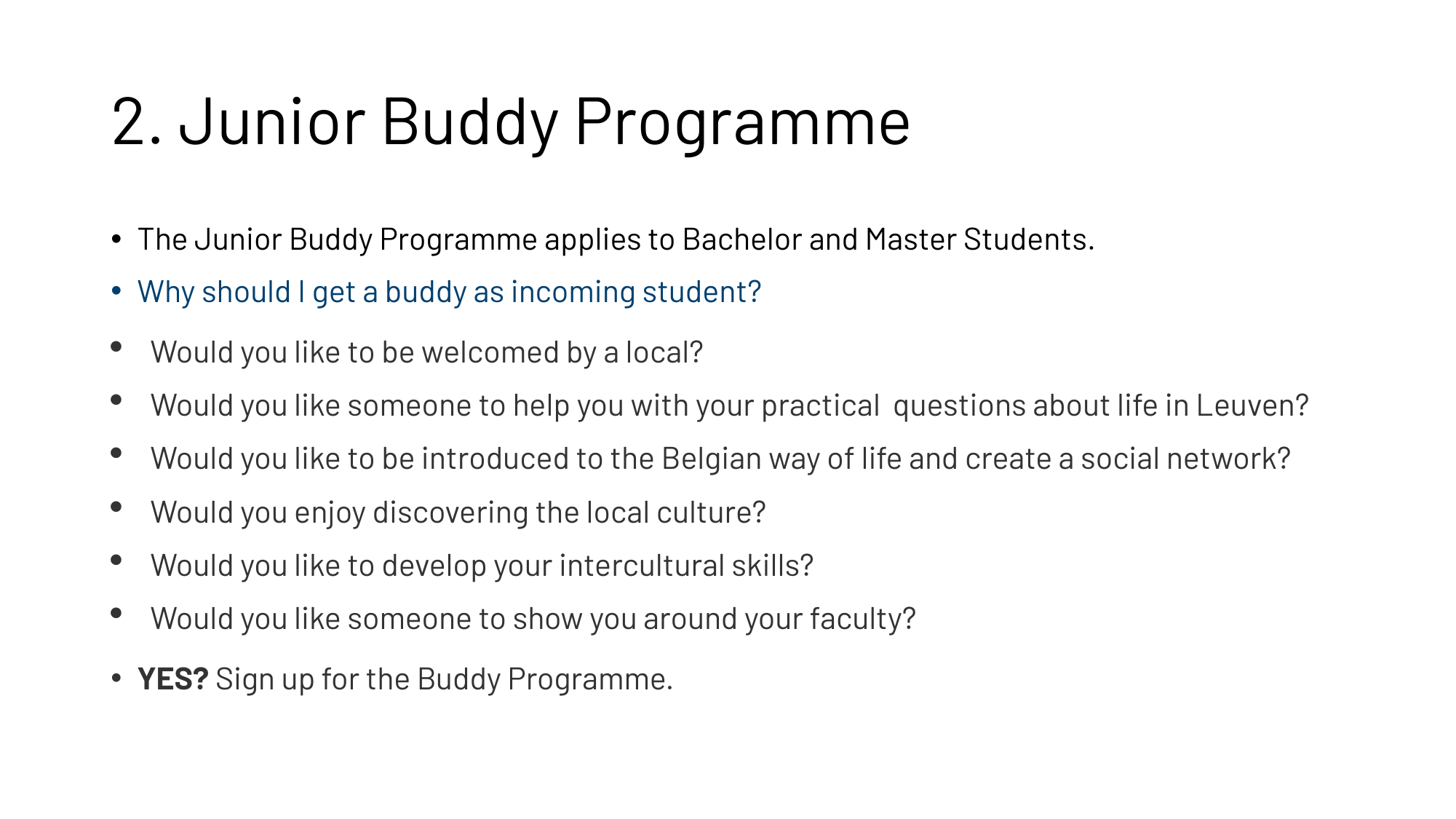

# 2. Junior Buddy Programme
The Junior Buddy Programme applies to Bachelor and Master Students.
Why should I get a buddy as incoming student?
Would you like to be welcomed by a local?
Would you like someone to help you with your practical  questions about life in Leuven?
Would you like to be introduced to the Belgian way of life and create a social network?
Would you enjoy discovering the local culture?
Would you like to develop your intercultural skills?
Would you like someone to show you around your faculty?
YES? Sign up for the Buddy Programme.